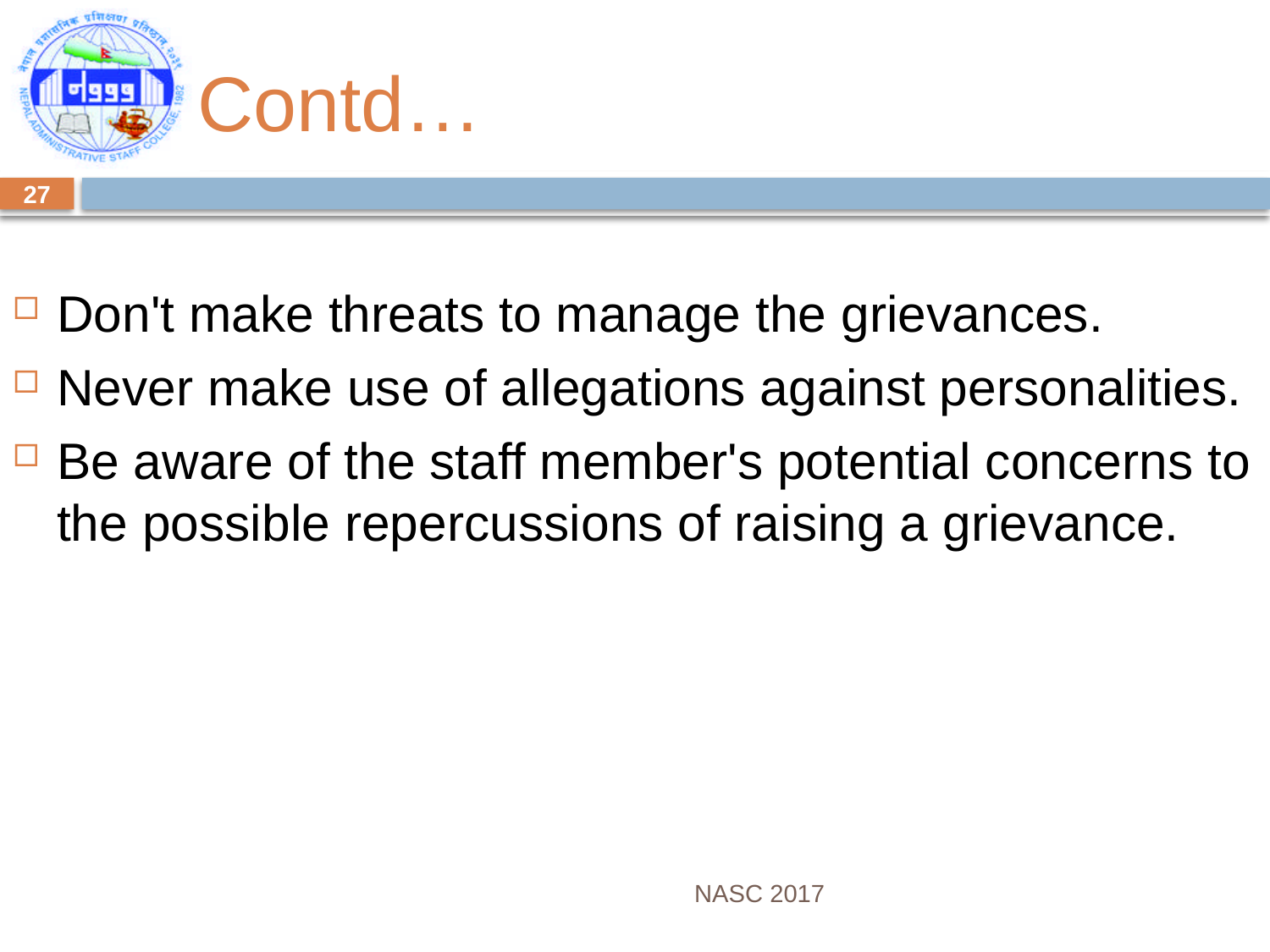

# Contd…
27
Don't make threats to manage the grievances.
Never make use of allegations against personalities.
Be aware of the staff member's potential concerns to the possible repercussions of raising a grievance.
NASC 2017